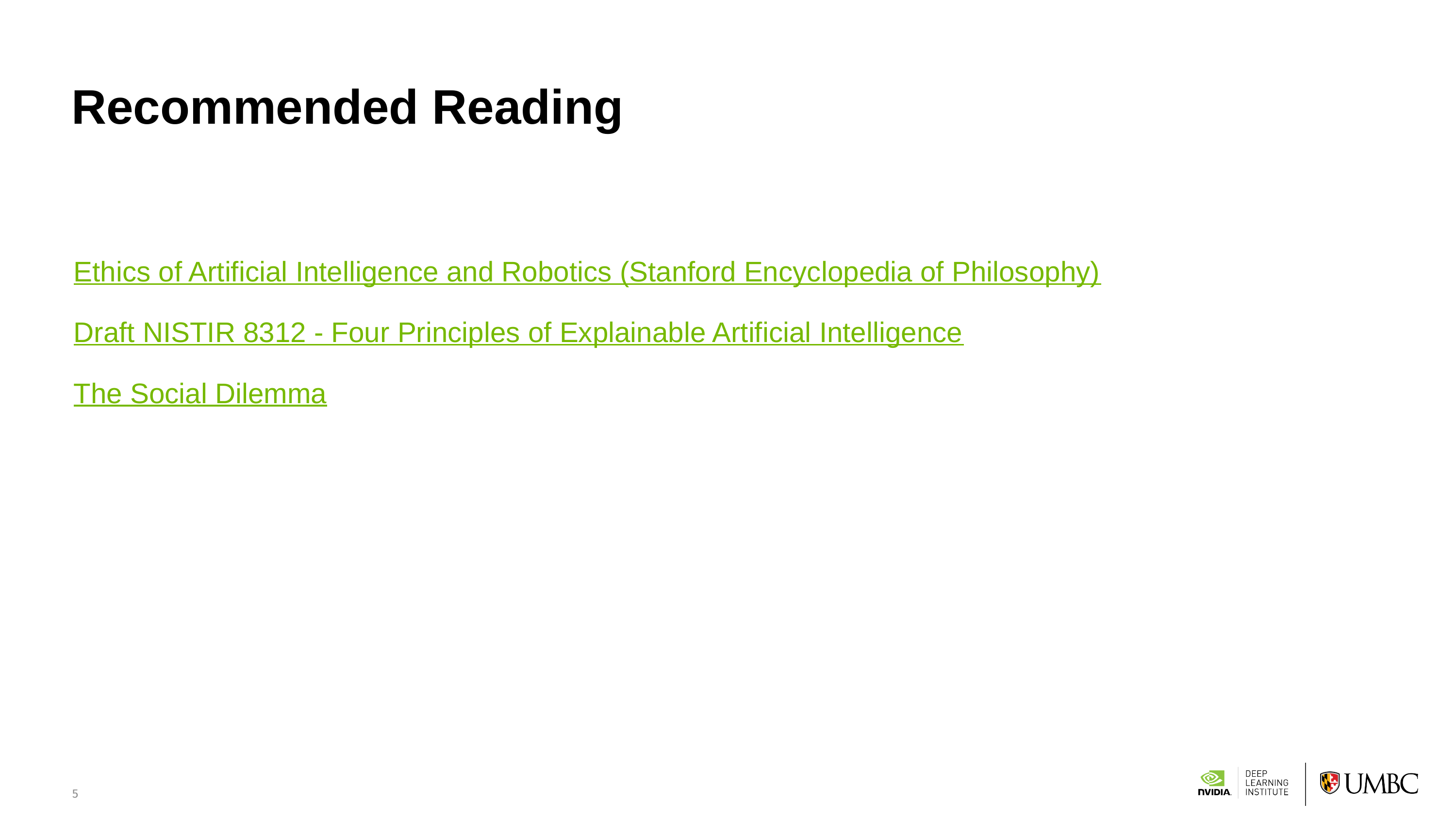

# Recommended Reading
Ethics of Artificial Intelligence and Robotics (Stanford Encyclopedia of Philosophy)
Draft NISTIR 8312 - Four Principles of Explainable Artificial Intelligence
The Social Dilemma